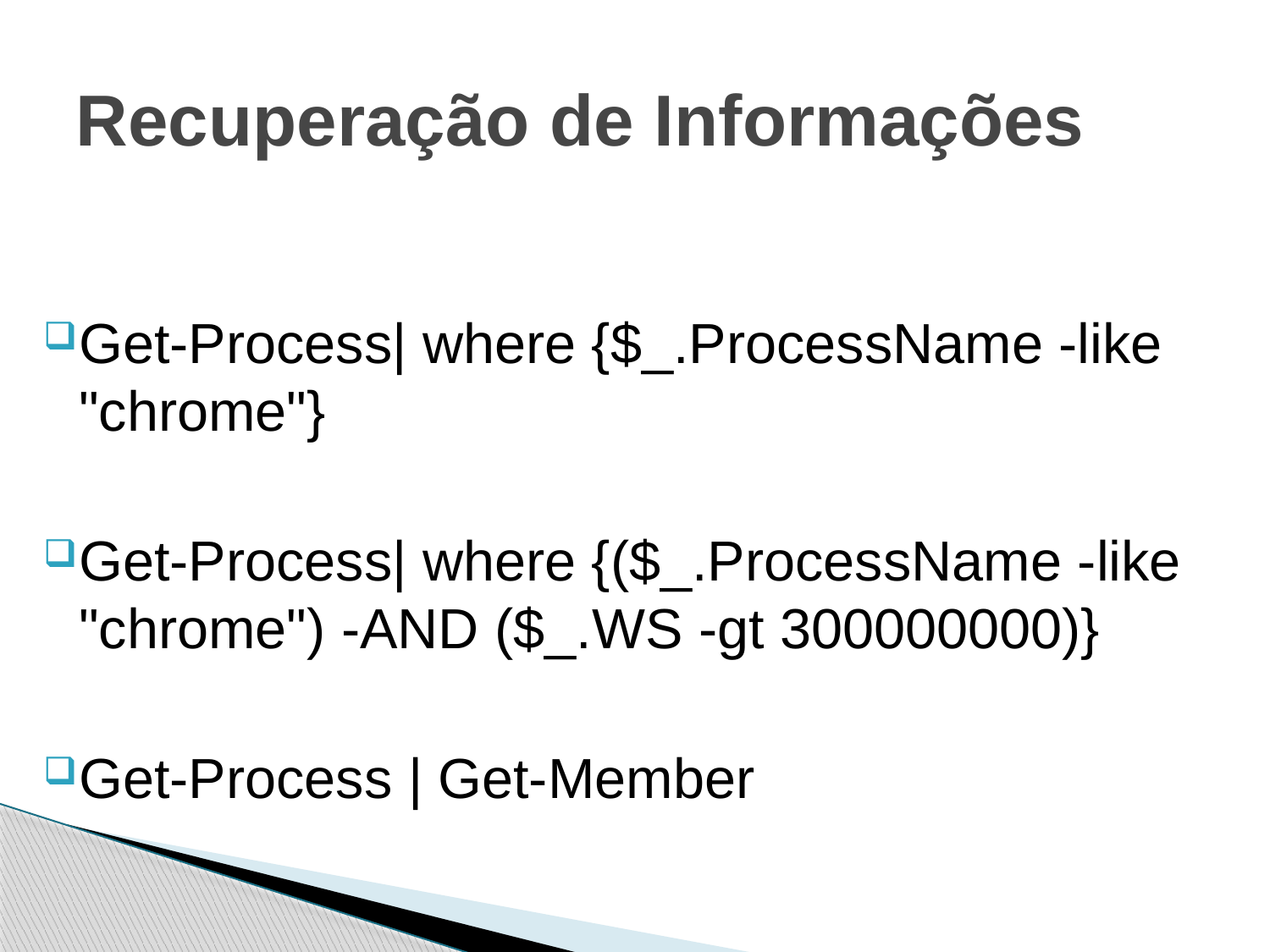

# Recuperação de Informações

Get-Process| where {$_.ProcessName -like "chrome"}

Get-Process| where {($_.ProcessName -like "chrome") -AND ($_.WS -gt 300000000)}

Get-Process | Get-Member